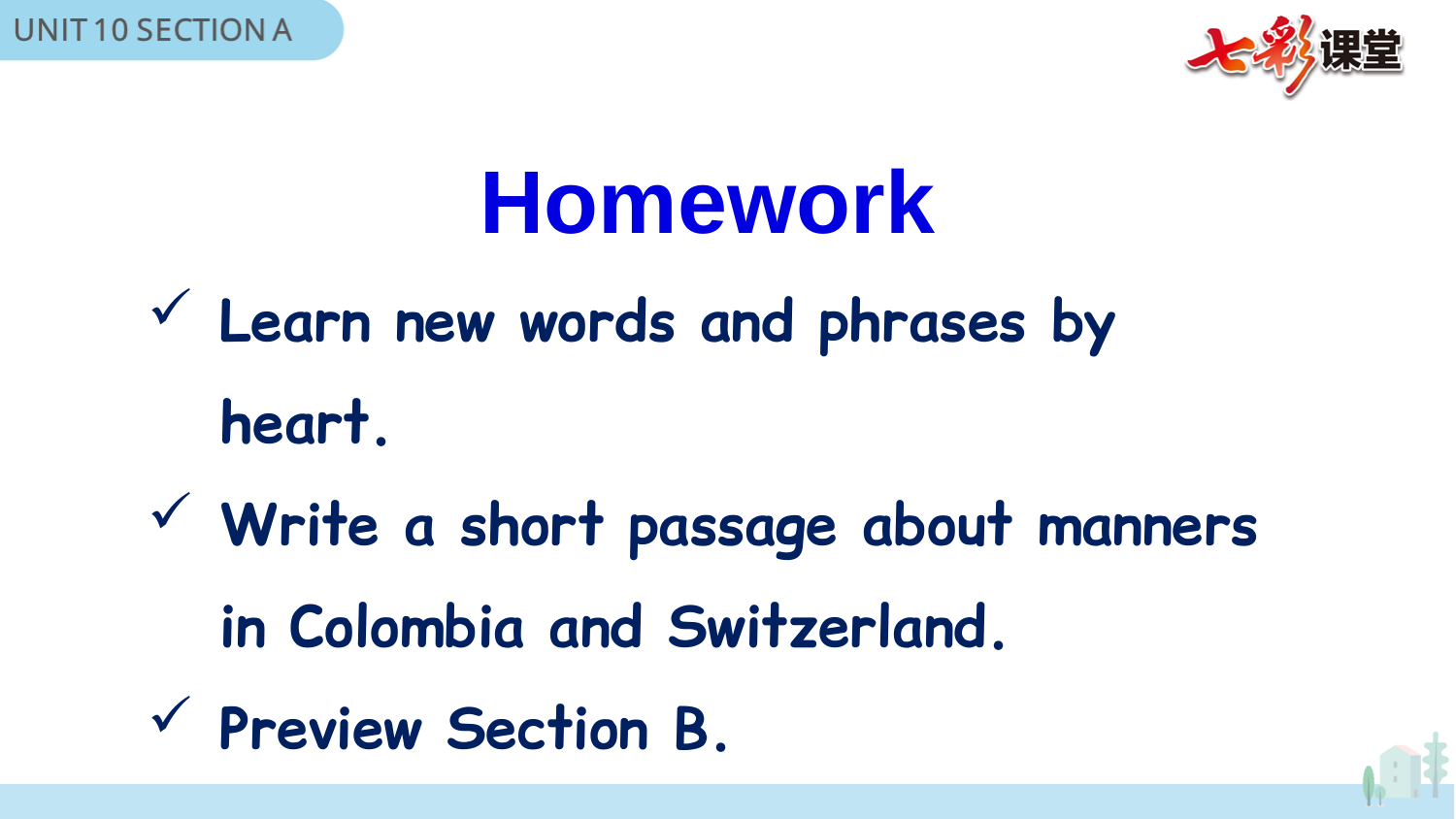

Homework
Learn new words and phrases by heart.
Write a short passage about manners in Colombia and Switzerland.
Preview Section B.